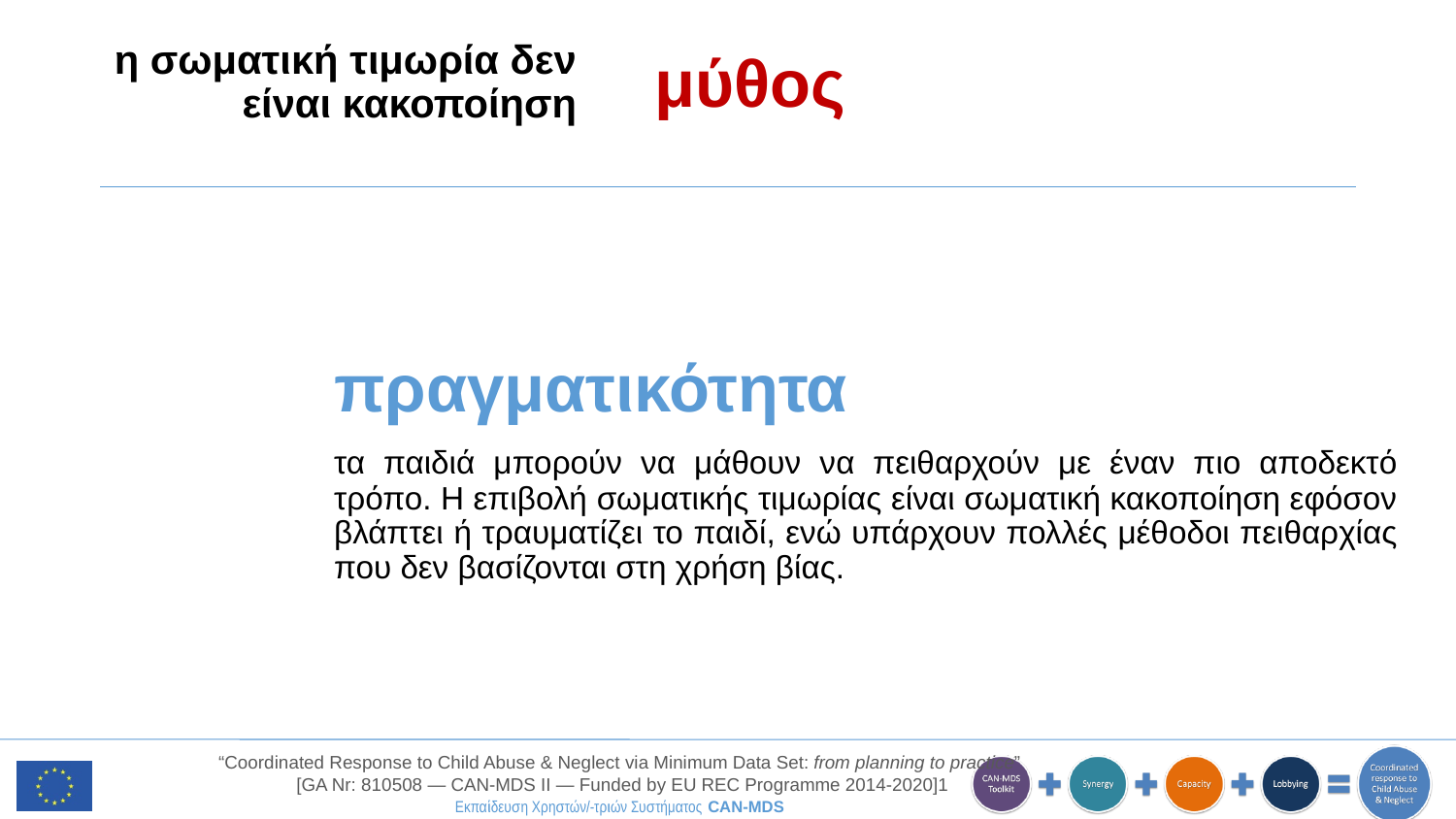

η σωματική τιμωρία δεν είναι κακοποίηση
μύθος
πραγματικότητα
τα παιδιά μπορούν να μάθουν να πειθαρχούν με έναν πιο αποδεκτό τρόπο. Η επιβολή σωματικής τιμωρίας είναι σωματική κακοποίηση εφόσον βλάπτει ή τραυματίζει το παιδί, ενώ υπάρχουν πολλές μέθοδοι πειθαρχίας που δεν βασίζονται στη χρήση βίας.